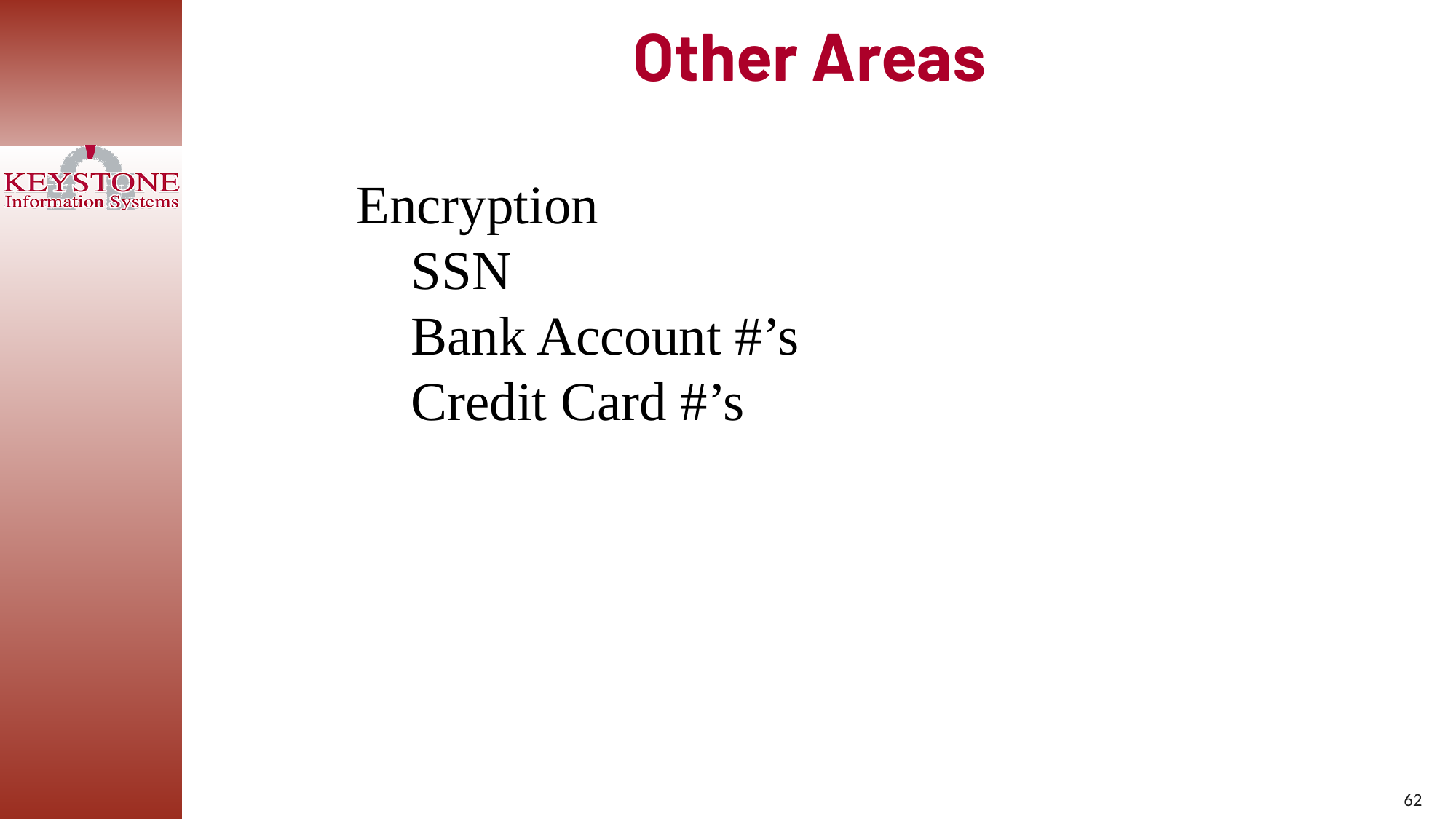

Other Areas
Encryption
SSN
Bank Account #’s
Credit Card #’s
62